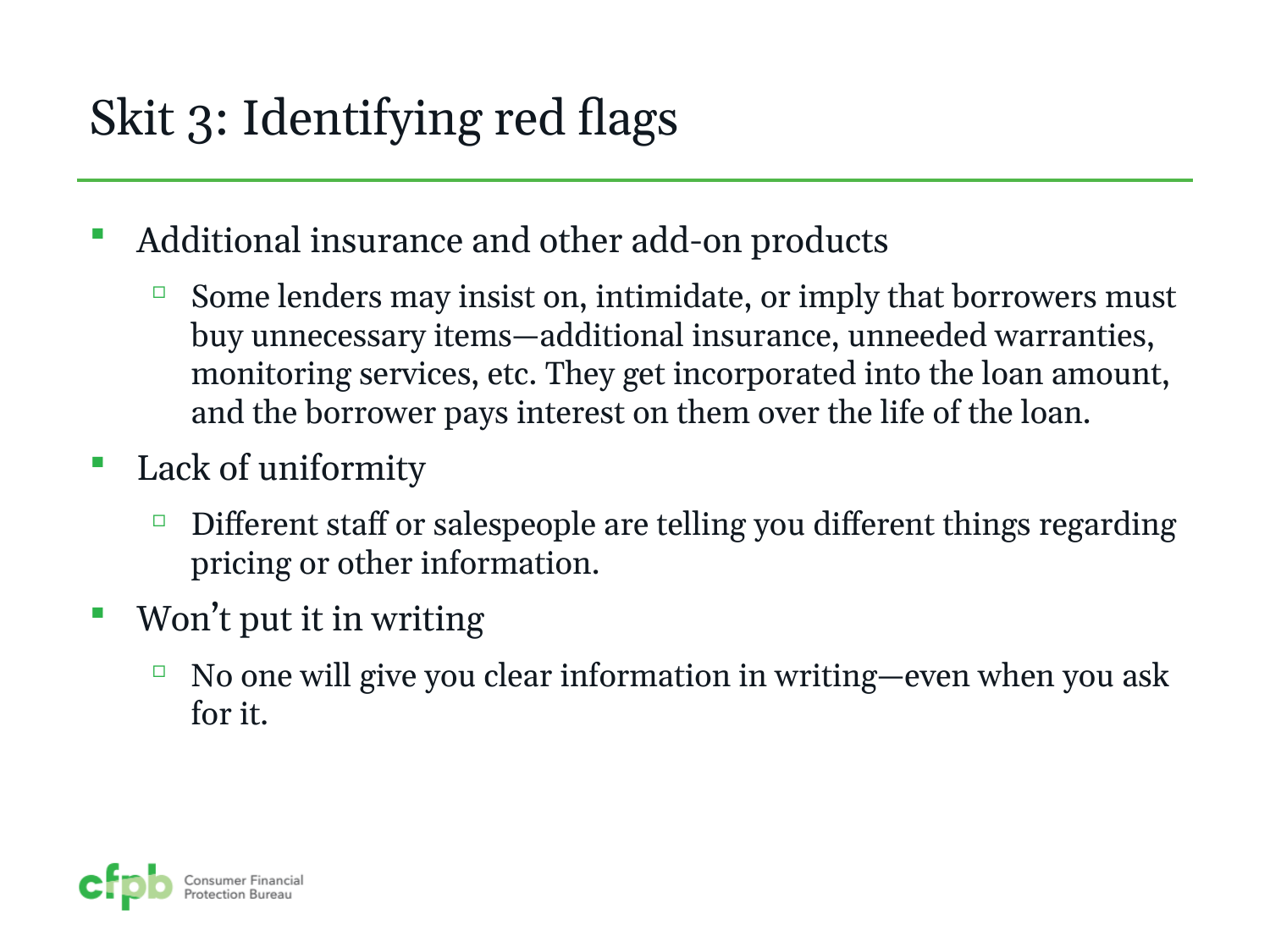

# Skit 3: Identifying red flags
Additional insurance and other add-on products
Some lenders may insist on, intimidate, or imply that borrowers must buy unnecessary items—additional insurance, unneeded warranties, monitoring services, etc. They get incorporated into the loan amount, and the borrower pays interest on them over the life of the loan.
Lack of uniformity
Different staff or salespeople are telling you different things regarding pricing or other information.
Won’t put it in writing
No one will give you clear information in writing—even when you ask for it.